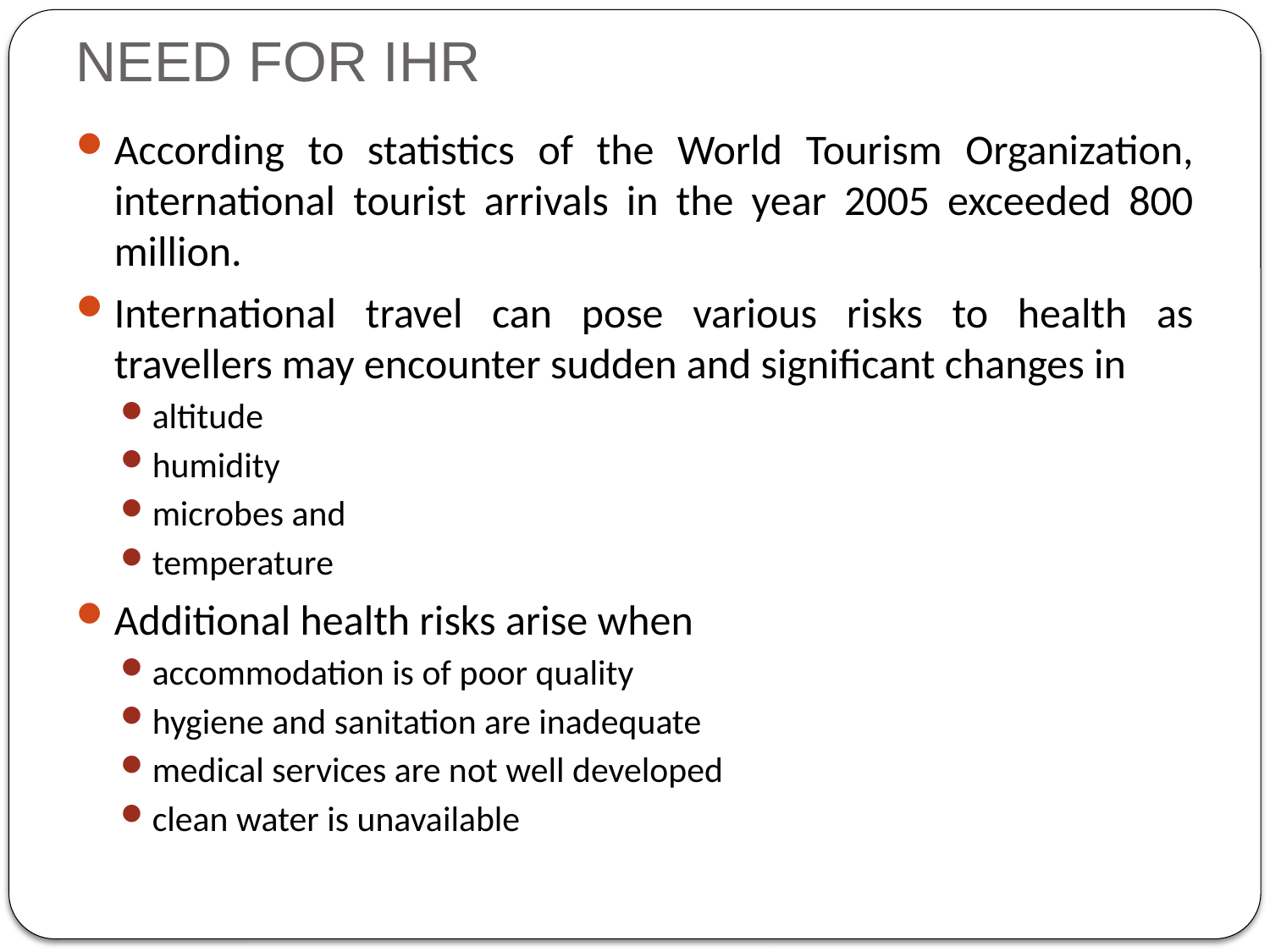

# NEED FOR IHR
According to statistics of the World Tourism Organization, international tourist arrivals in the year 2005 exceeded 800 million.
International travel can pose various risks to health as travellers may encounter sudden and significant changes in
altitude
humidity
microbes and
temperature
Additional health risks arise when
accommodation is of poor quality
hygiene and sanitation are inadequate
medical services are not well developed
clean water is unavailable